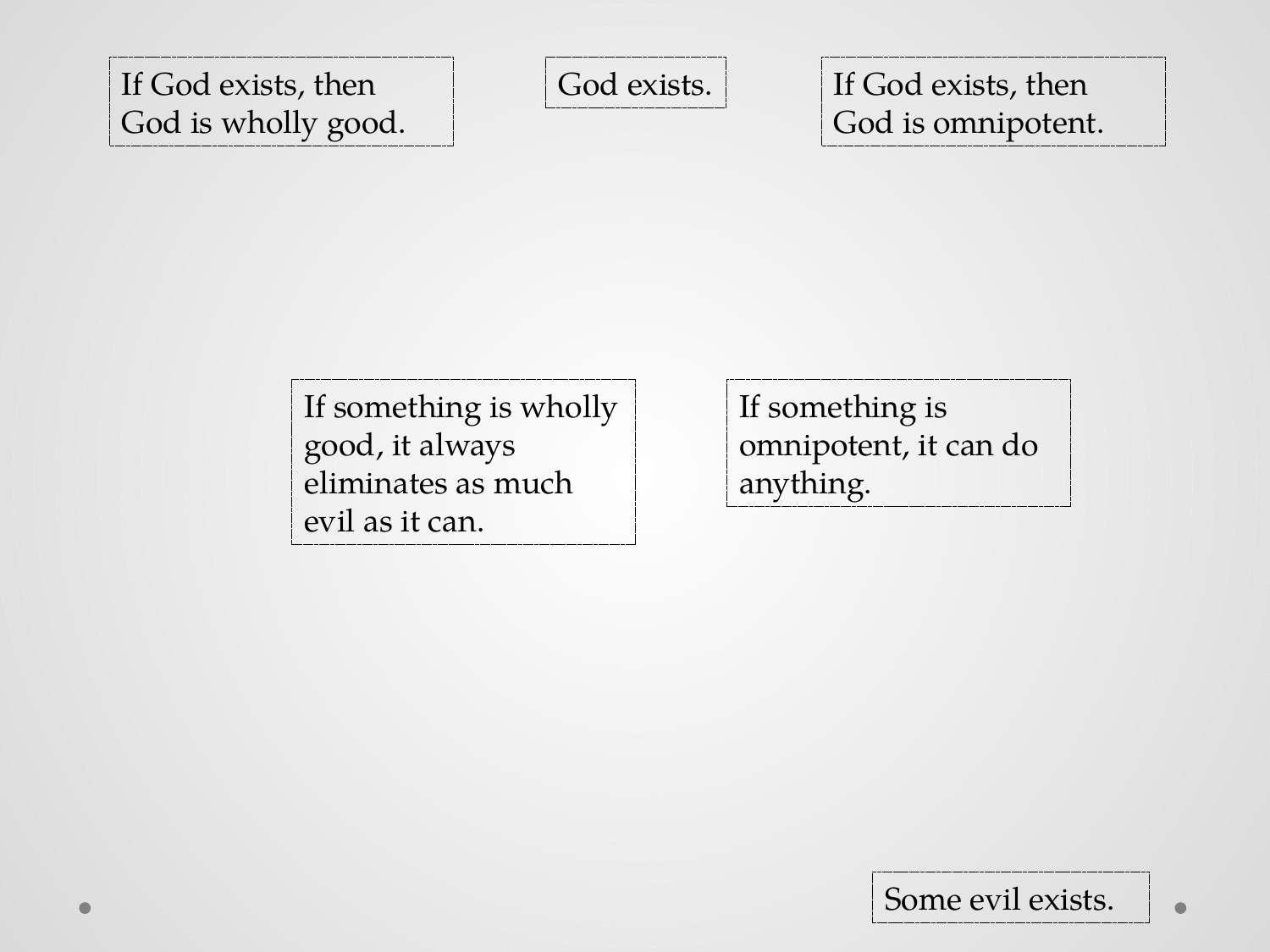

If God exists, then God is wholly good.
God exists.
If God exists, then God is omnipotent.
If something is wholly good, it always eliminates as much evil as it can.
If something is omnipotent, it can do anything.
Some evil exists.